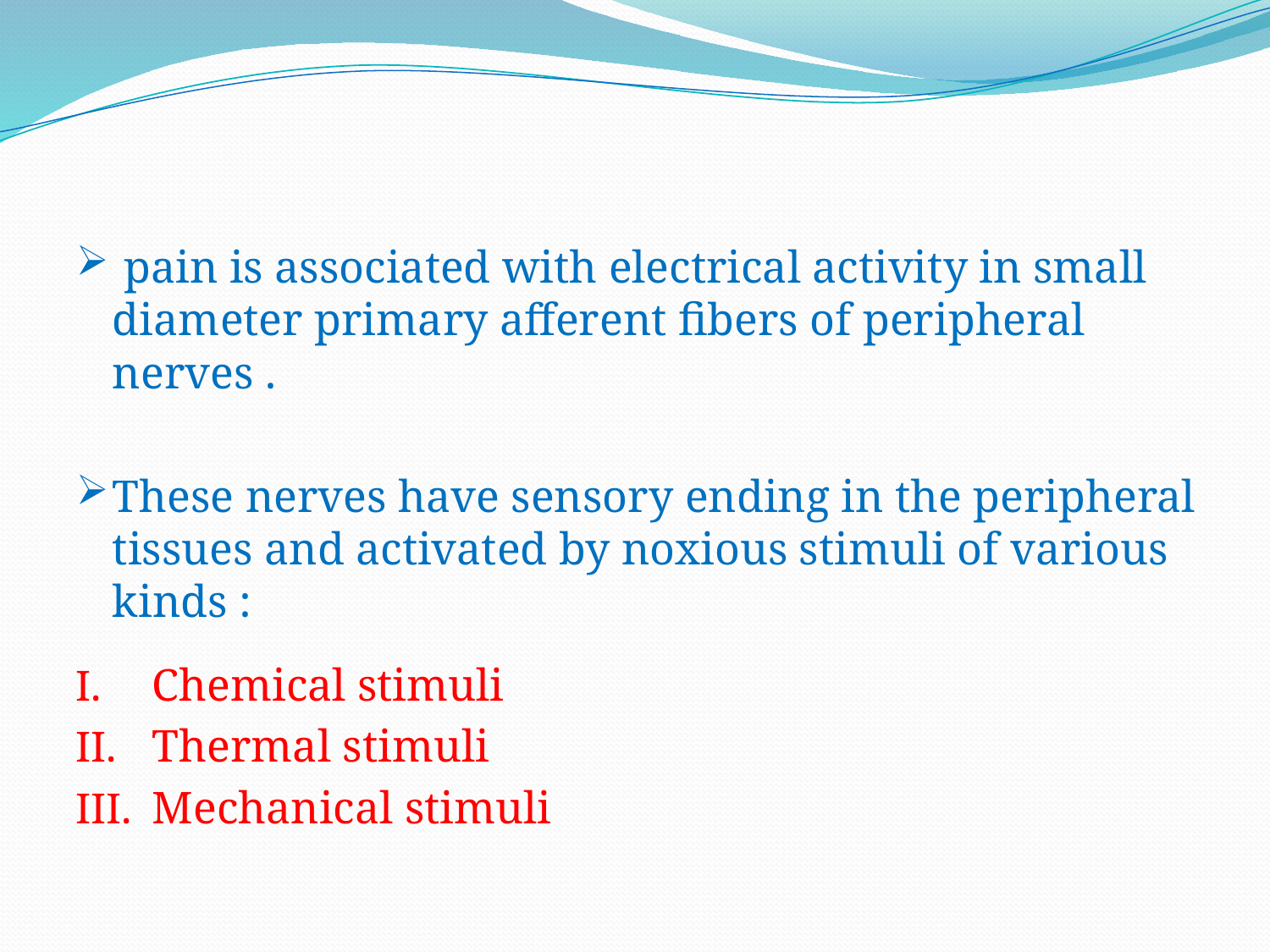

pain is associated with electrical activity in small diameter primary afferent fibers of peripheral nerves .

These nerves have sensory ending in the peripheral tissues and activated by noxious stimuli of various kinds :

Chemical stimuli
Thermal stimuli
Mechanical stimuli